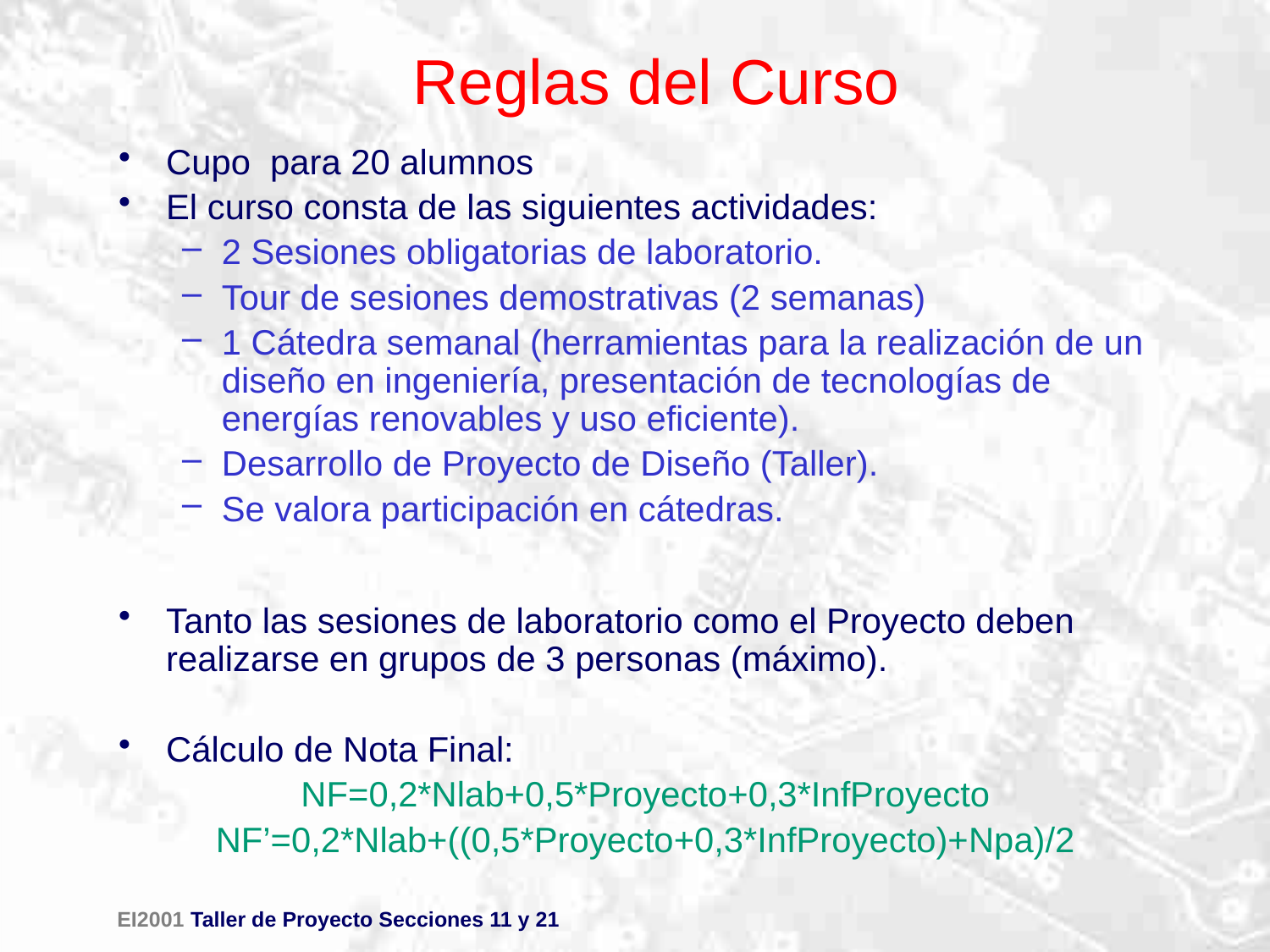

# Reglas del Curso
Cupo  para 20 alumnos
El curso consta de las siguientes actividades:
2 Sesiones obligatorias de laboratorio.
Tour de sesiones demostrativas (2 semanas)
1 Cátedra semanal (herramientas para la realización de un diseño en ingeniería, presentación de tecnologías de energías renovables y uso eficiente).
Desarrollo de Proyecto de Diseño (Taller).
Se valora participación en cátedras.

Tanto las sesiones de laboratorio como el Proyecto deben realizarse en grupos de 3 personas (máximo).

Cálculo de Nota Final:
NF=0,2*Nlab+0,5*Proyecto+0,3*InfProyecto
NF’=0,2*Nlab+((0,5*Proyecto+0,3*InfProyecto)+Npa)/2

EI2001 Taller de Proyecto Secciones 11 y 21